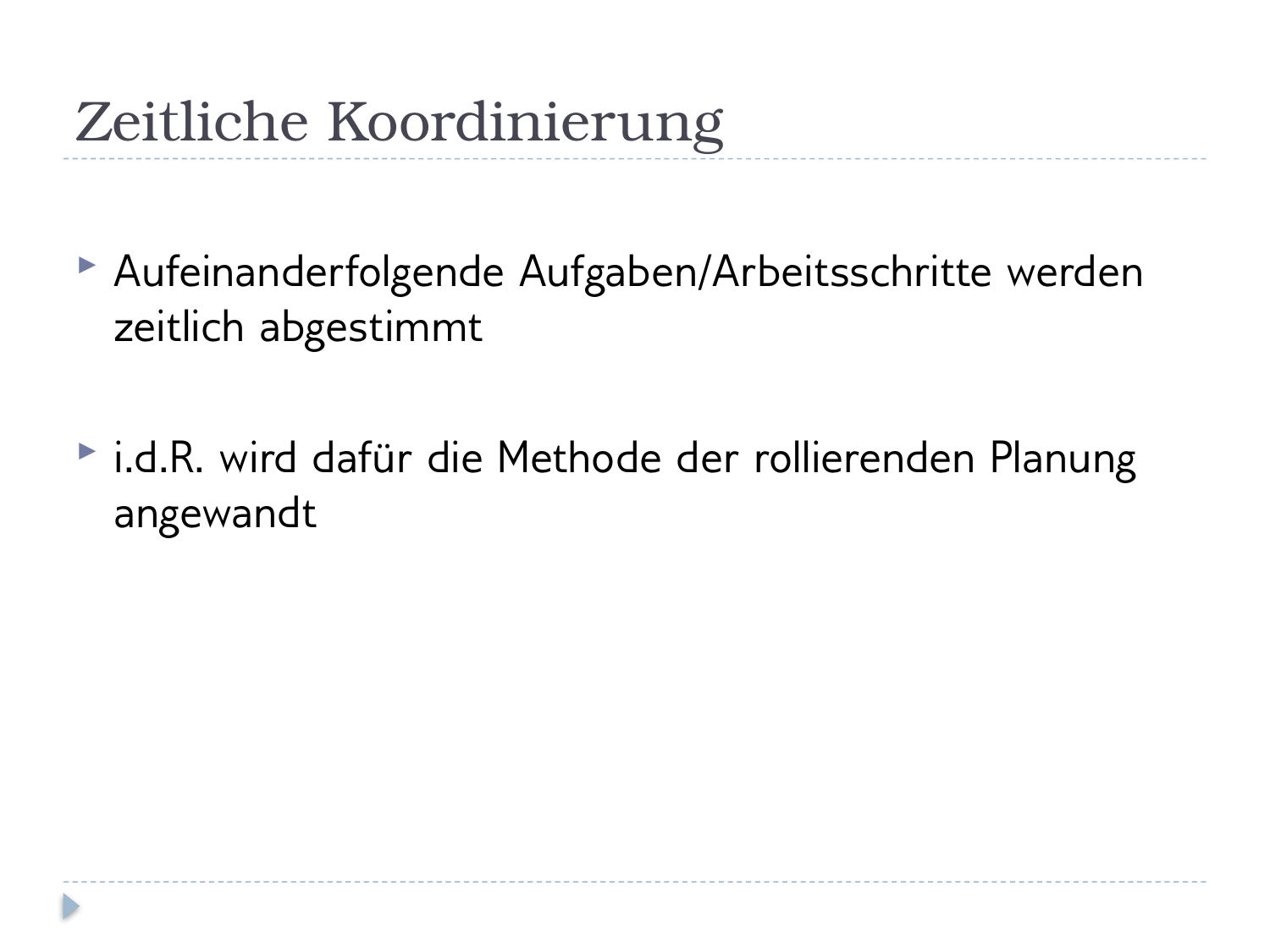

Zeitliche Koordinierung

Aufeinanderfolgende Aufgaben/Arbeitsschritte werden zeitlich abgestimmt

i.d.R. wird dafür die Methode der rollierenden Planung angewandt